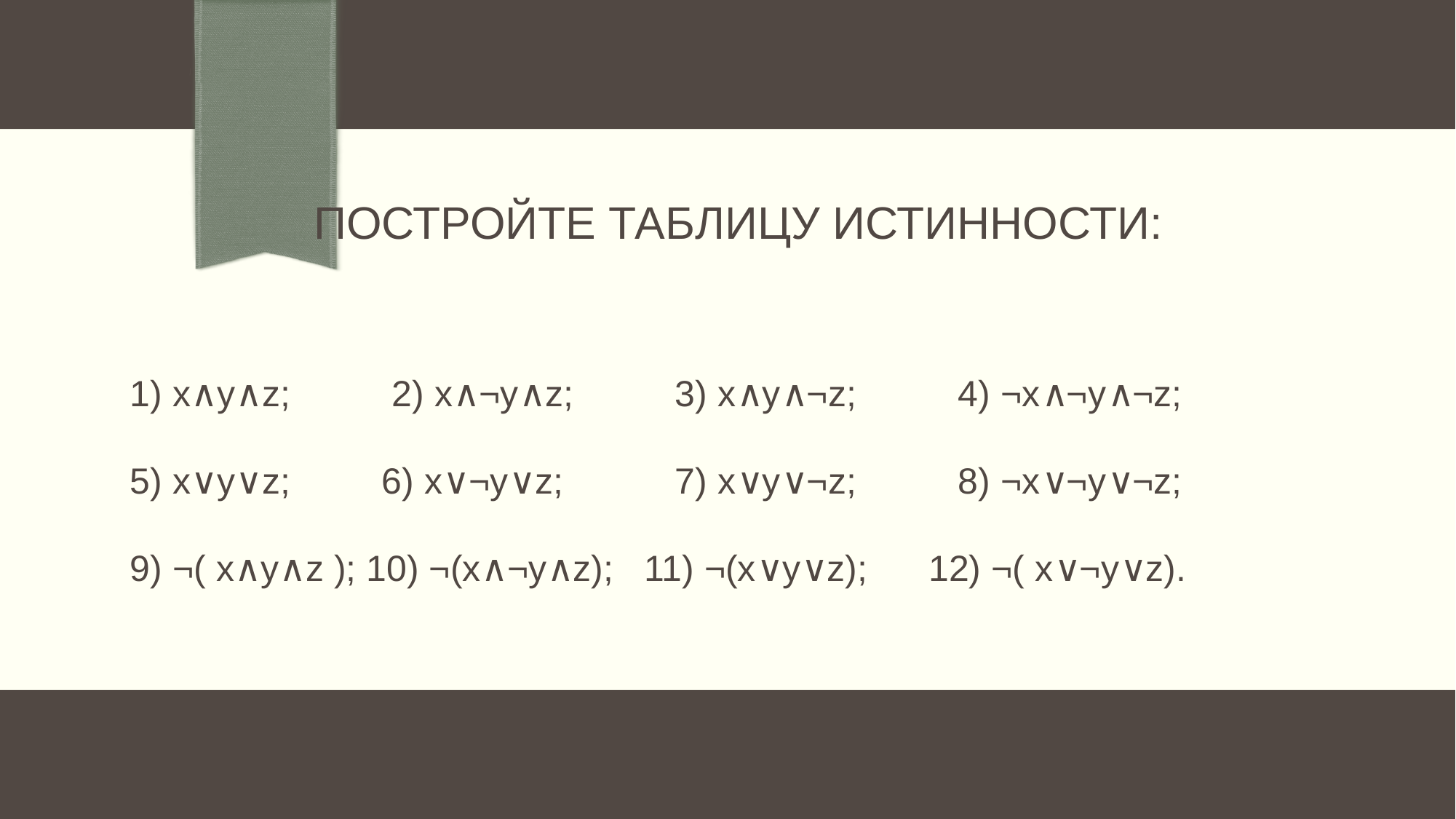

# Постройте таблицу истинности:
1) x∧y∧z;          2) x∧¬y∧z;          3) x∧y∧¬z;          4) ¬x∧¬y∧¬z;
5) x∨y∨z;         6) x∨¬y∨z;           7) x∨y∨¬z;          8) ¬x∨¬y∨¬z;
9) ¬( x∧y∧z ); 10) ¬(x∧¬y∧z);   11) ¬(x∨y∨z);      12) ¬( x∨¬y∨z).